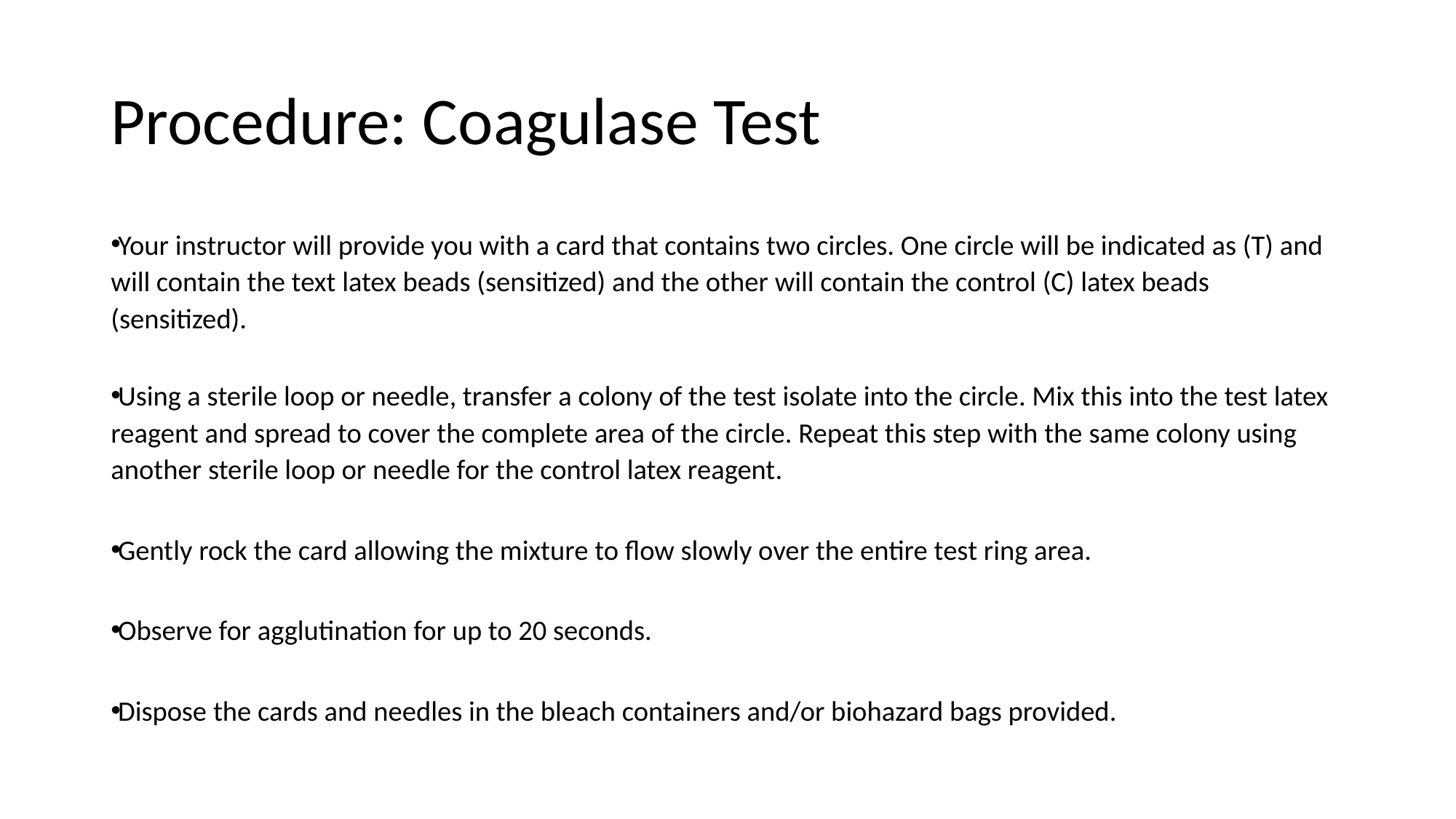

# Procedure: Coagulase Test
Your instructor will provide you with a card that contains two circles. One circle will be indicated as (T) and will contain the text latex beads (sensitized) and the other will contain the control (C) latex beads (sensitized).
Using a sterile loop or needle, transfer a colony of the test isolate into the circle. Mix this into the test latex reagent and spread to cover the complete area of the circle. Repeat this step with the same colony using another sterile loop or needle for the control latex reagent.
Gently rock the card allowing the mixture to flow slowly over the entire test ring area.
Observe for agglutination for up to 20 seconds.
Dispose the cards and needles in the bleach containers and/or biohazard bags provided.